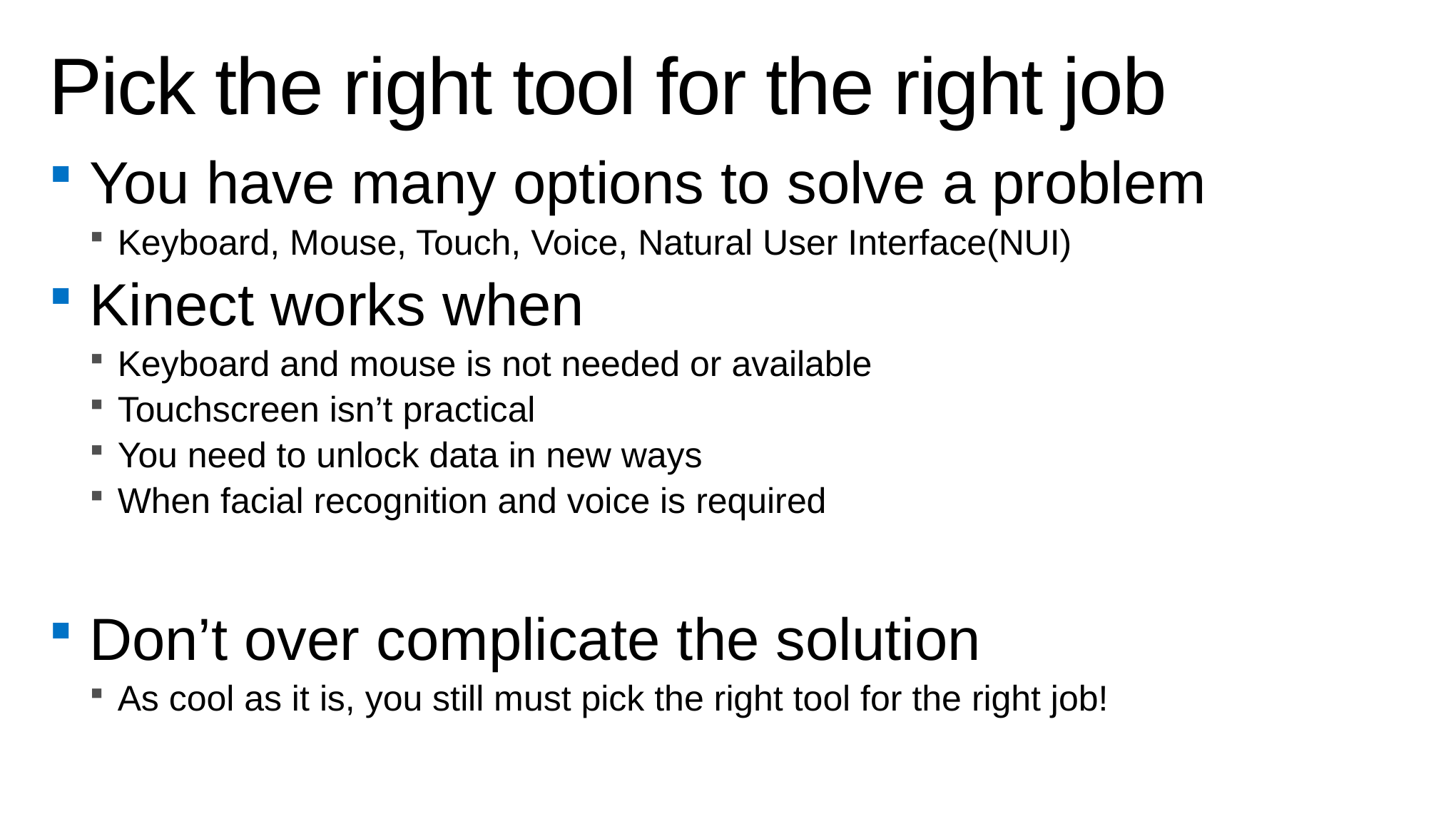

# Pick the right tool for the right job
You have many options to solve a problem
Keyboard, Mouse, Touch, Voice, Natural User Interface(NUI)
Kinect works when
Keyboard and mouse is not needed or available
Touchscreen isn’t practical
You need to unlock data in new ways
When facial recognition and voice is required

Don’t over complicate the solution
As cool as it is, you still must pick the right tool for the right job!